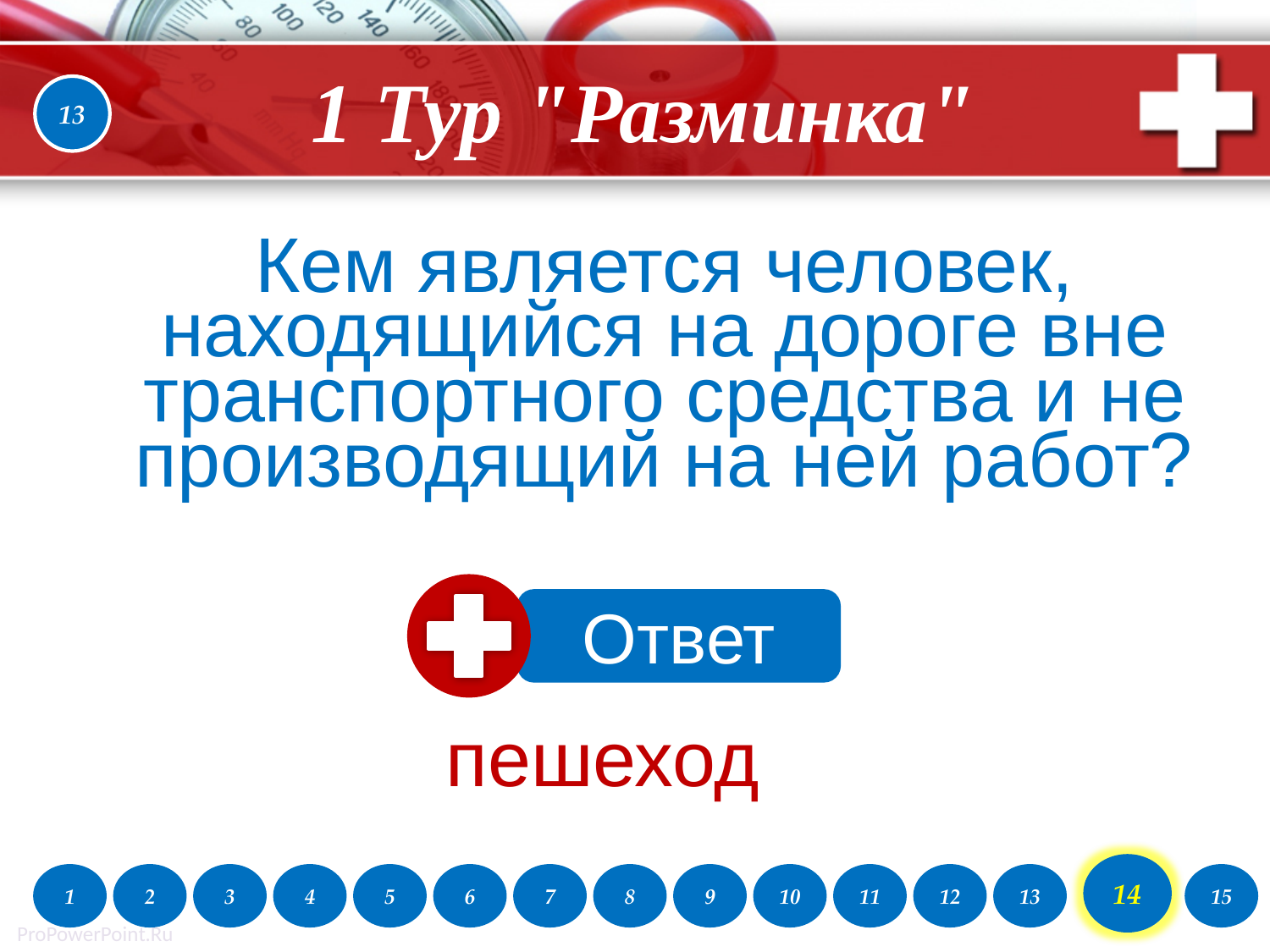

1 Тур "Разминка"
13
Кем является человек, находящийся на дороге вне транспортного средства и не производящий на ней работ?

Ответ
пешеход
14
1
2
3
4
5
6
7
8
9
10
11
12
13
15